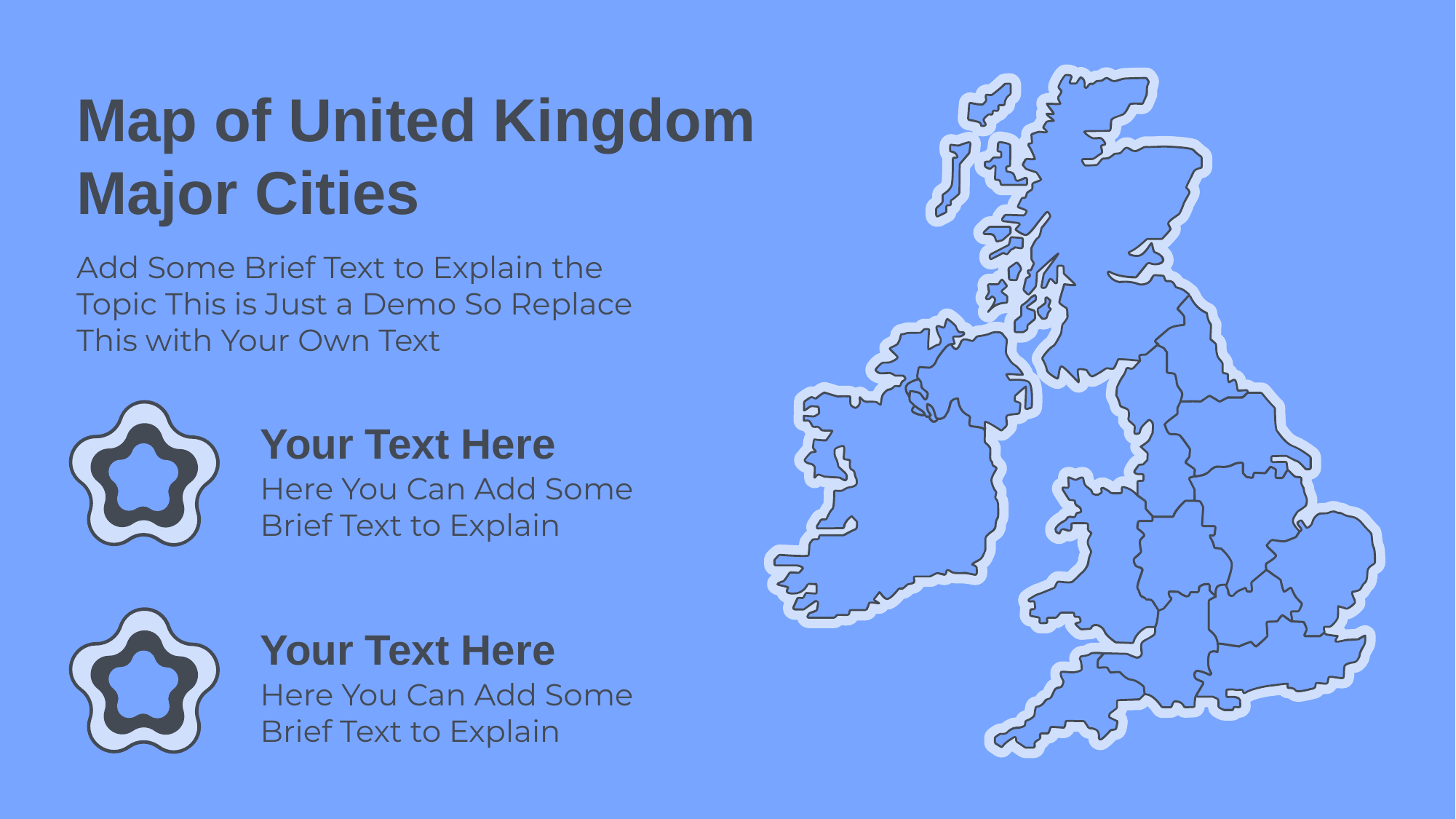

Map of United Kingdom Major Cities
Add Some Brief Text to Explain the Topic This is Just a Demo So Replace This with Your Own Text

Your Text Here
Here You Can Add Some Brief Text to Explain

Your Text Here
Here You Can Add Some Brief Text to Explain